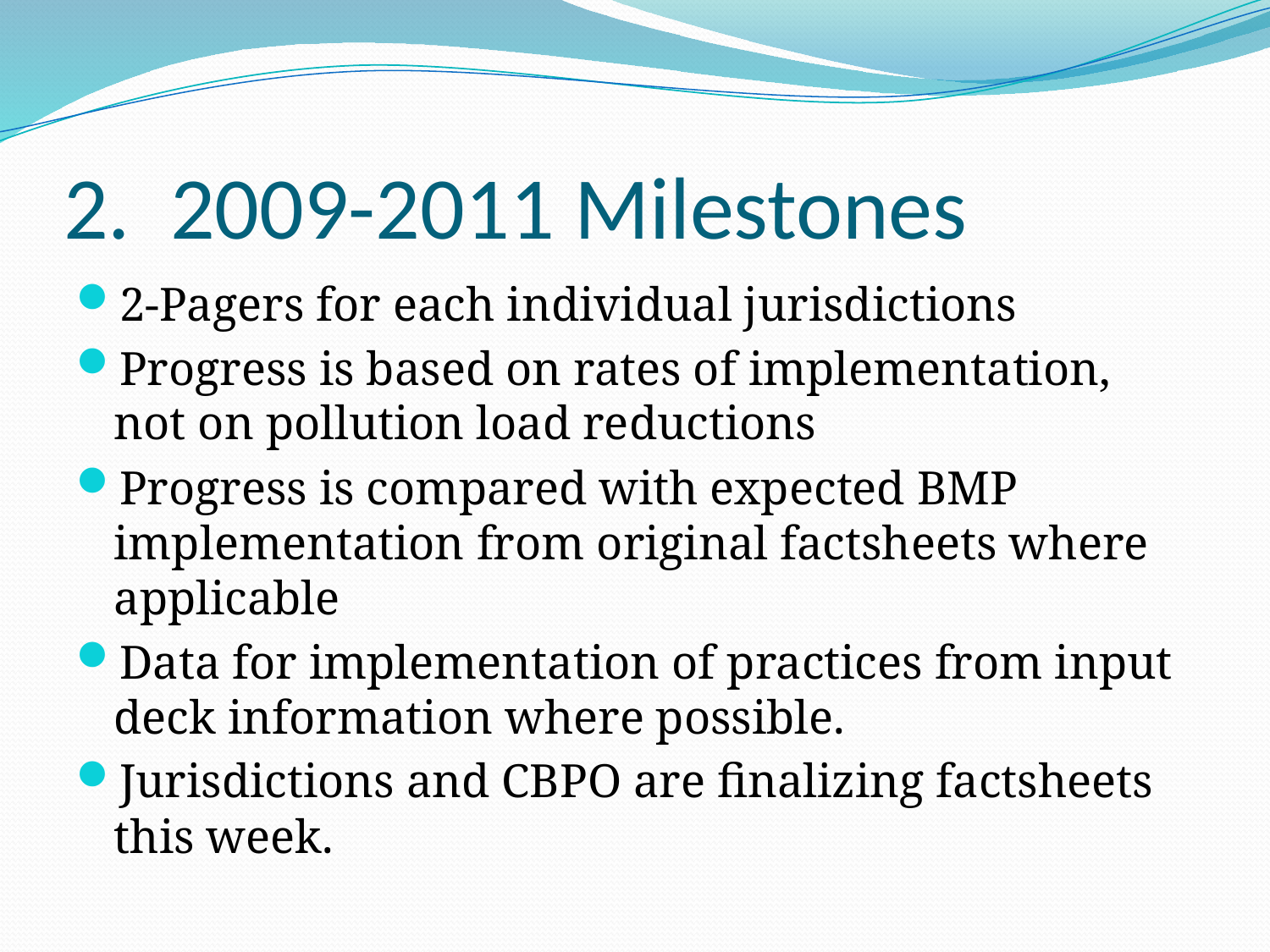

# 2.  2009-2011 Milestones
2-Pagers for each individual jurisdictions
Progress is based on rates of implementation, not on pollution load reductions
Progress is compared with expected BMP implementation from original factsheets where applicable
Data for implementation of practices from input deck information where possible.
Jurisdictions and CBPO are finalizing factsheets this week.